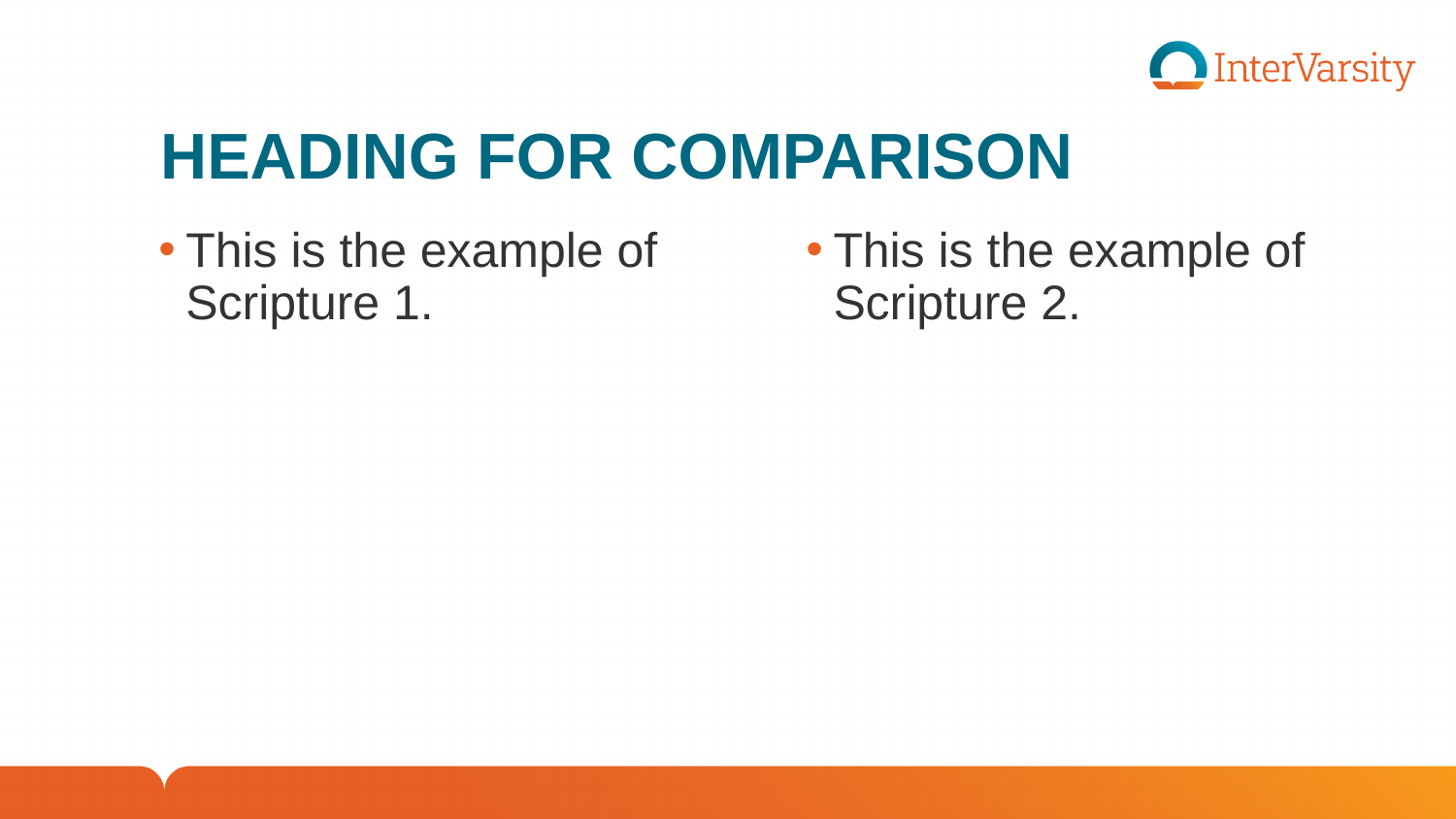

# HEADING FOR COMPARISON
This is the example of Scripture 1.
This is the example of Scripture 2.